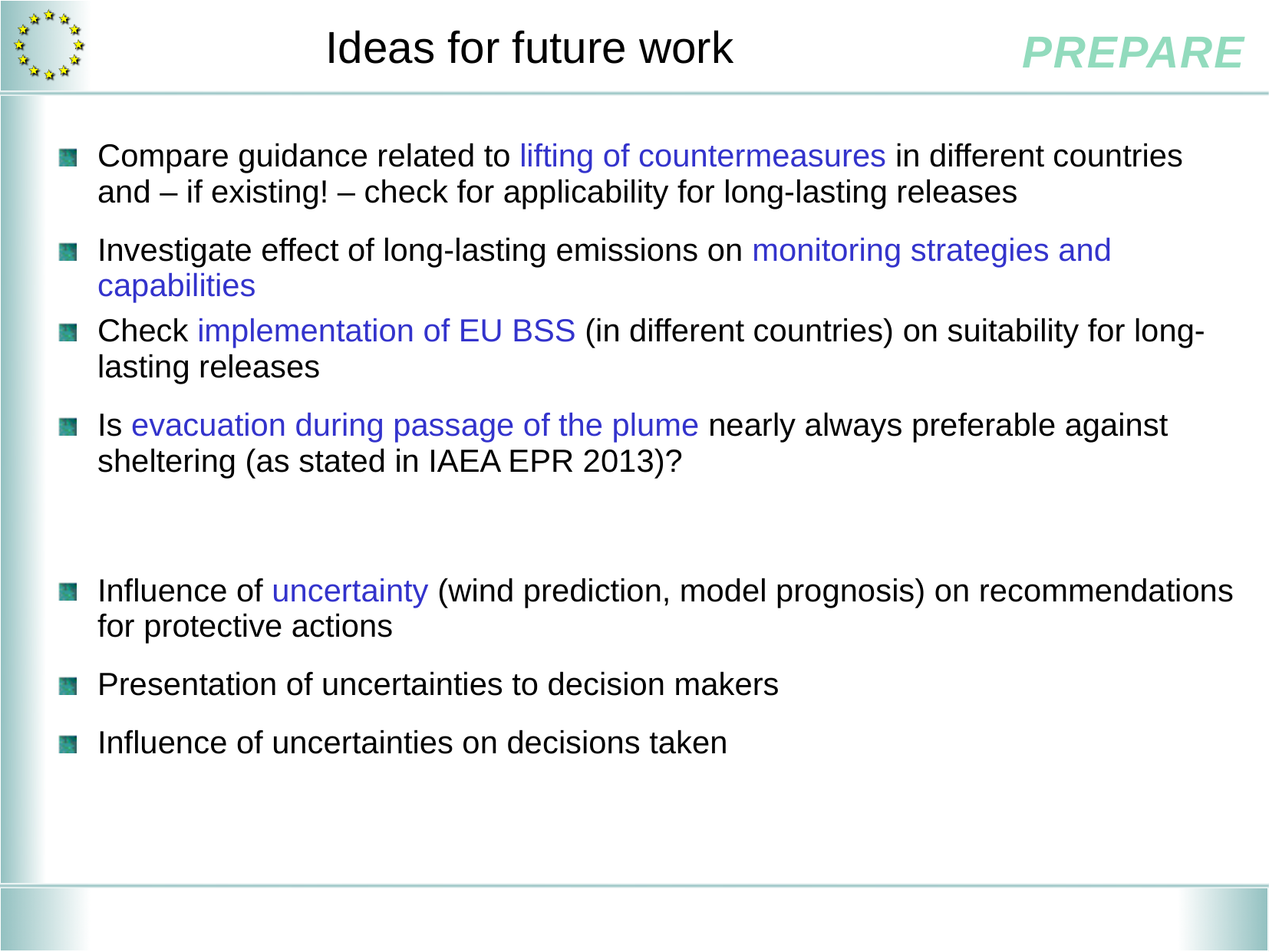

# Ideas for future work
Compare guidance related to lifting of countermeasures in different countries and – if existing! – check for applicability for long-lasting releases
Investigate effect of long-lasting emissions on monitoring strategies and capabilities
Check implementation of EU BSS (in different countries) on suitability for long-lasting releases
Is evacuation during passage of the plume nearly always preferable against sheltering (as stated in IAEA EPR 2013)?
Influence of uncertainty (wind prediction, model prognosis) on recommendations for protective actions
Presentation of uncertainties to decision makers
Influence of uncertainties on decisions taken